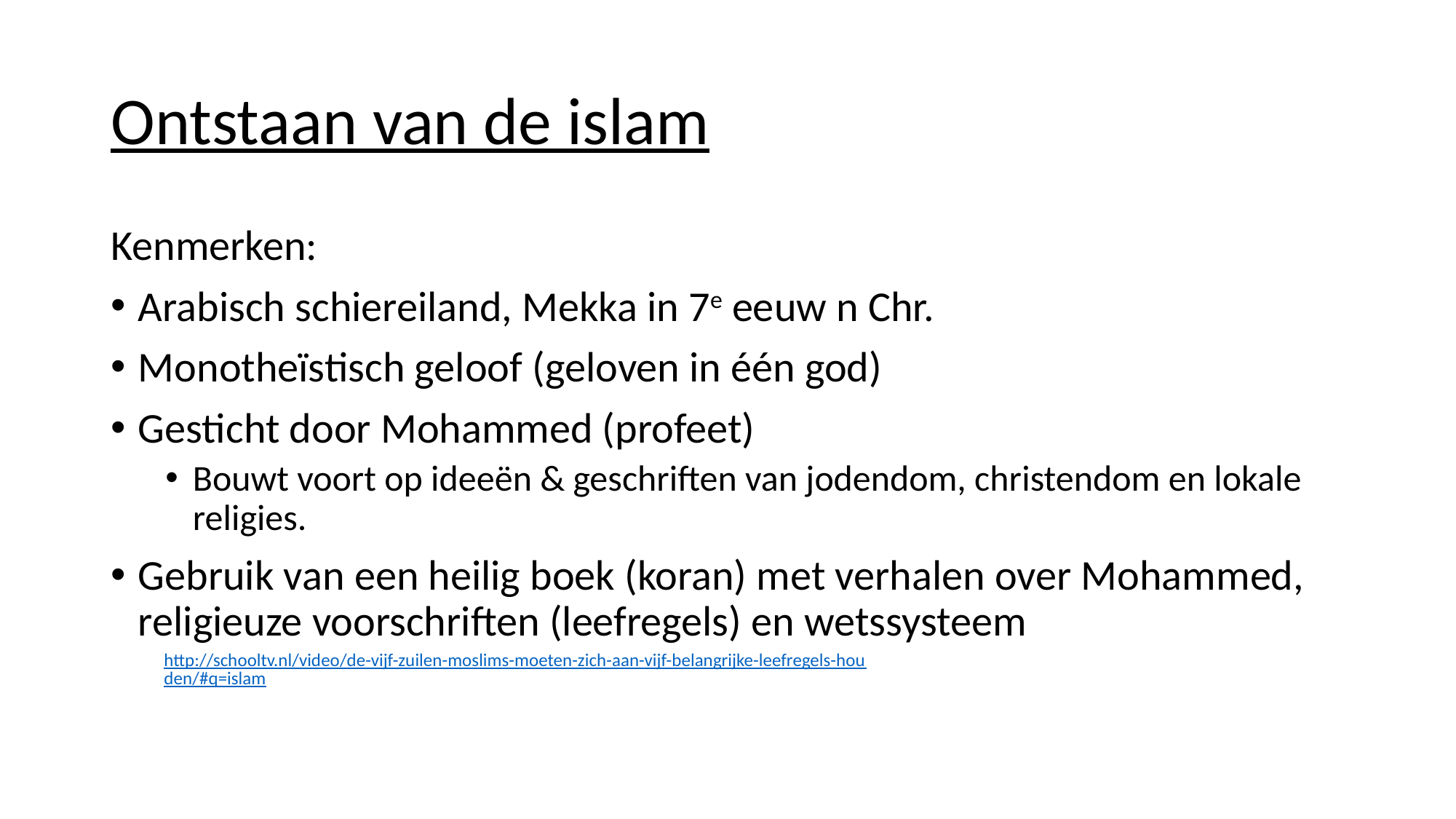

# Ontstaan van de islam
Kenmerken:
Arabisch schiereiland, Mekka in 7e eeuw n Chr.
Monotheïstisch geloof (geloven in één god)
Gesticht door Mohammed (profeet)
Bouwt voort op ideeën & geschriften van jodendom, christendom en lokale religies.
Gebruik van een heilig boek (koran) met verhalen over Mohammed, religieuze voorschriften (leefregels) en wetssysteem

http://schooltv.nl/video/de-vijf-zuilen-moslims-moeten-zich-aan-vijf-belangrijke-leefregels-houden/#q=islam